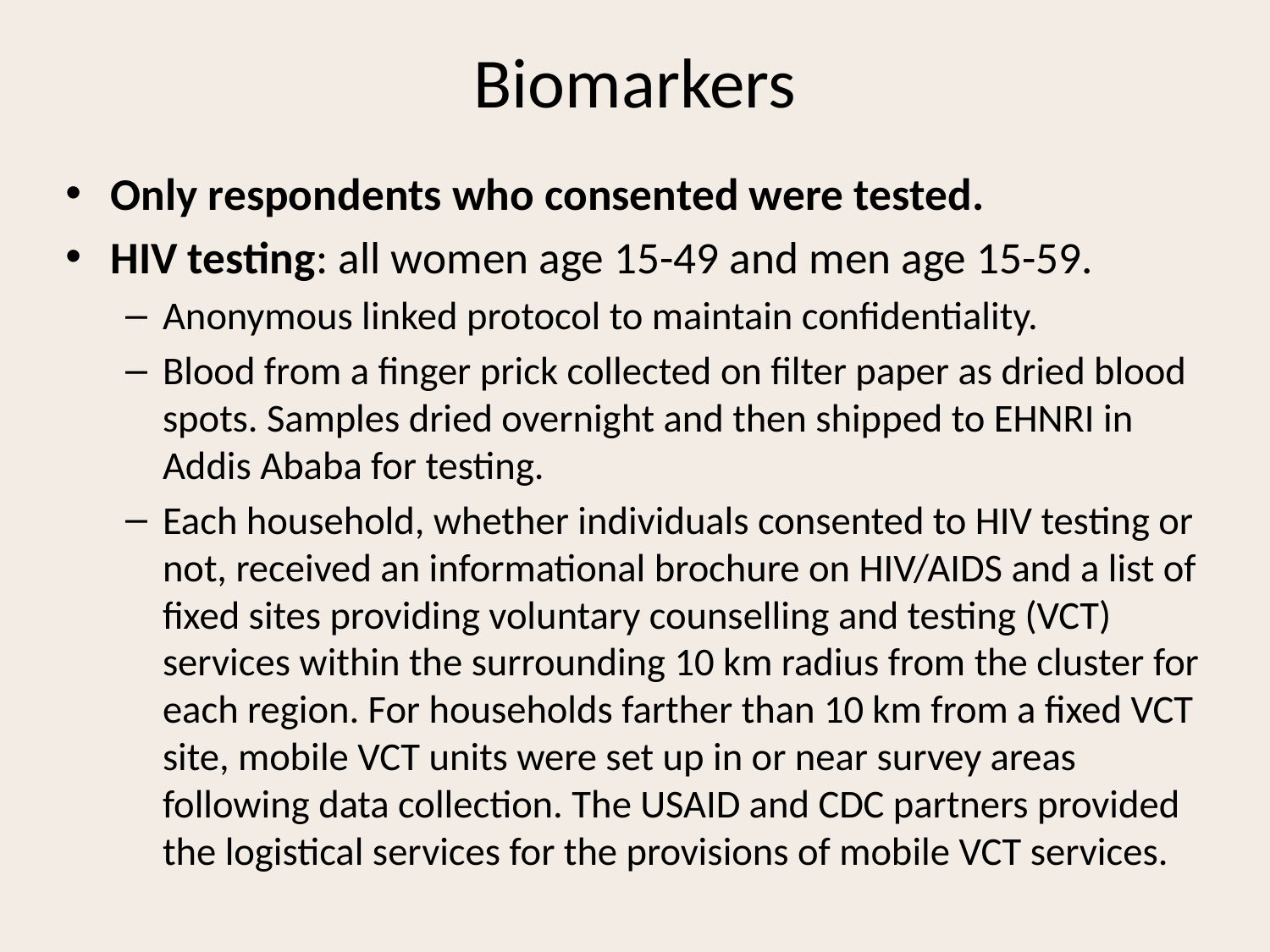

# Biomarkers
Only respondents who consented were tested.
HIV testing: all women age 15-49 and men age 15-59.
Anonymous linked protocol to maintain confidentiality.
Blood from a finger prick collected on filter paper as dried blood spots. Samples dried overnight and then shipped to EHNRI in Addis Ababa for testing.
Each household, whether individuals consented to HIV testing or not, received an informational brochure on HIV/AIDS and a list of fixed sites providing voluntary counselling and testing (VCT) services within the surrounding 10 km radius from the cluster for each region. For households farther than 10 km from a fixed VCT site, mobile VCT units were set up in or near survey areas following data collection. The USAID and CDC partners provided the logistical services for the provisions of mobile VCT services.